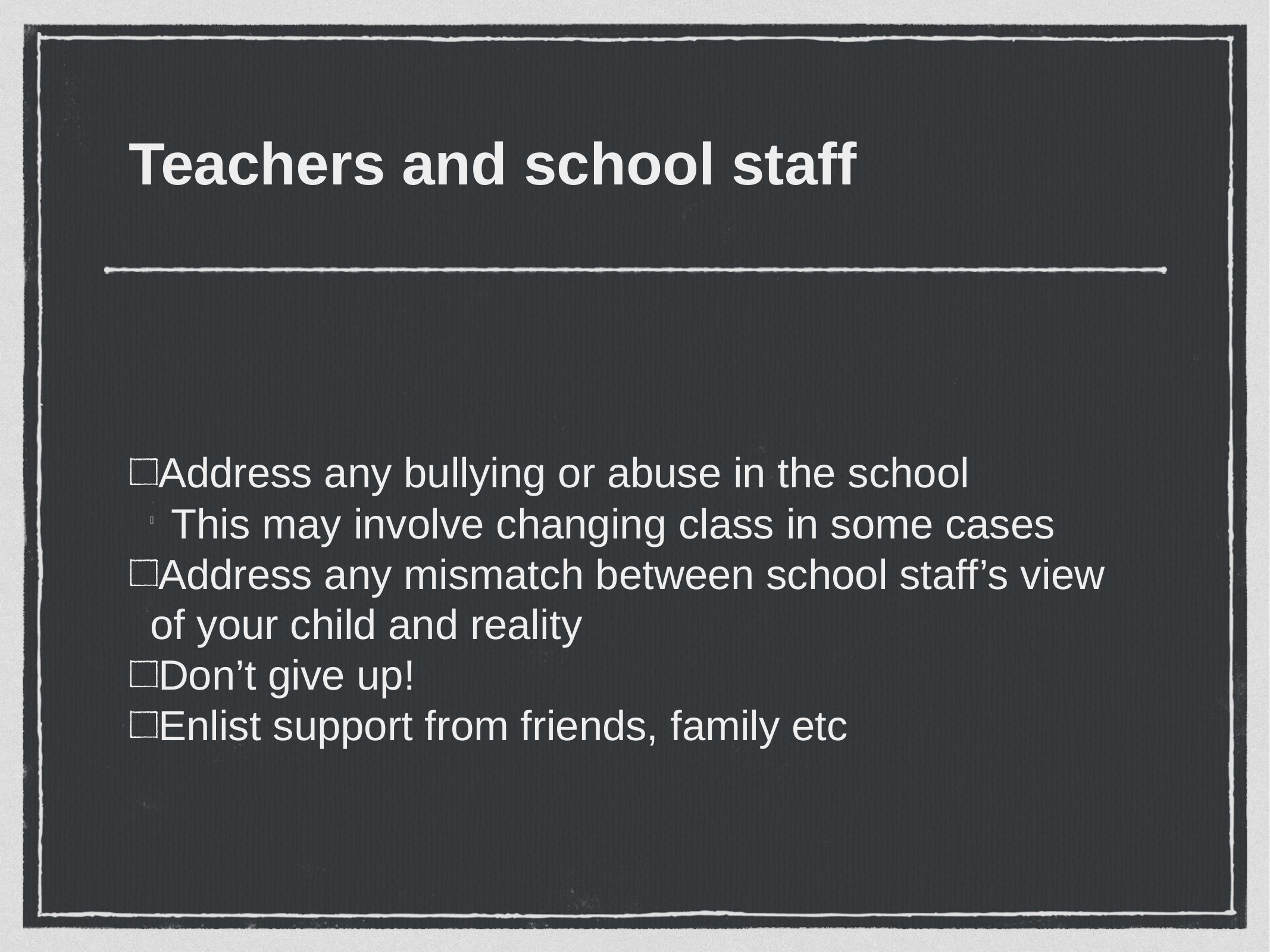

Teachers and school staff
Address any bullying or abuse in the school
This may involve changing class in some cases
Address any mismatch between school staff’s view of your child and reality
Don’t give up!
Enlist support from friends, family etc